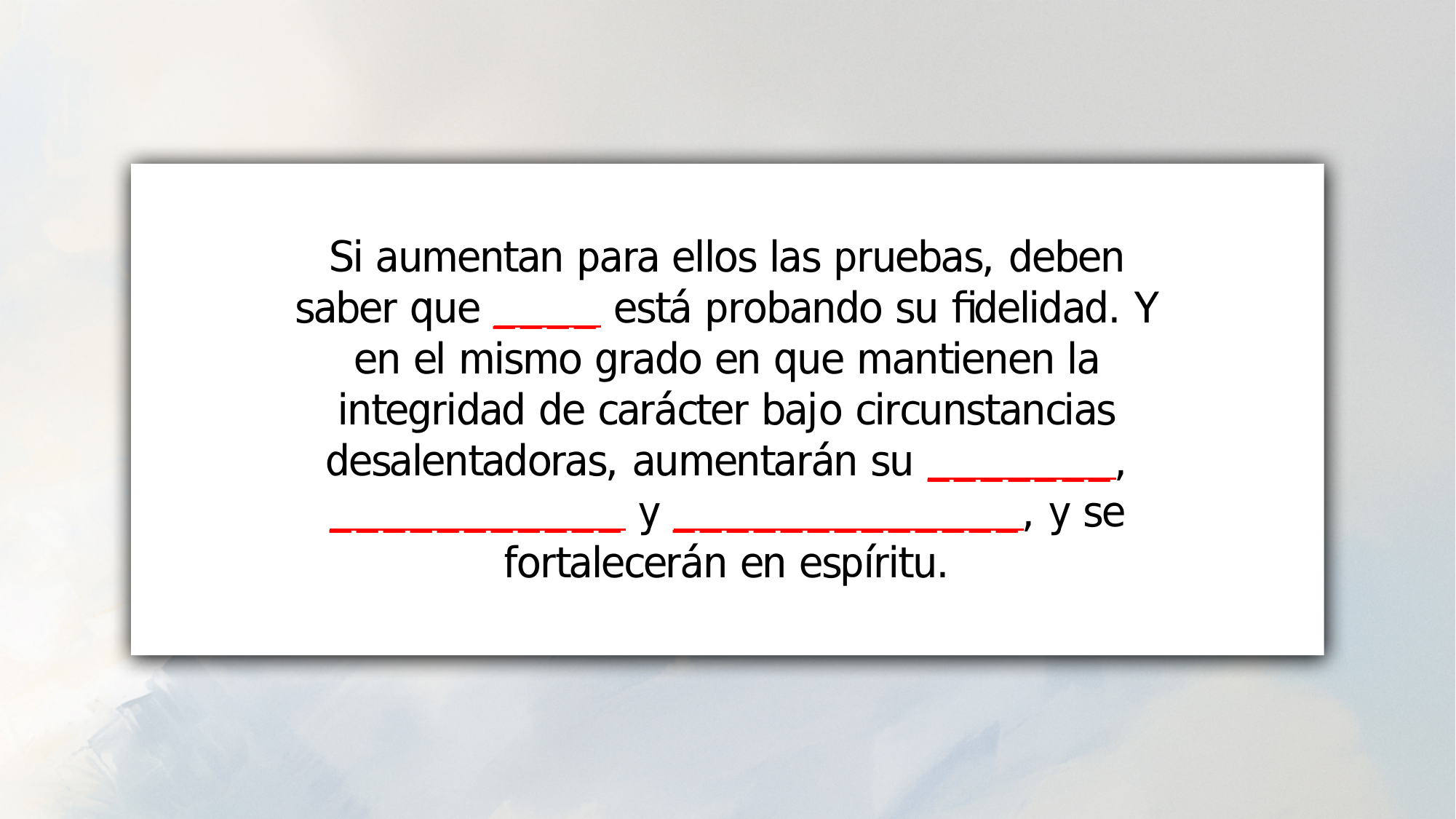

Si aumentan para ellos las pruebas, deben saber que ____ está probando su fidelidad. Y en el mismo grado en que mantienen la integridad de carácter bajo circunstancias desalentadoras, aumentarán su _______, ___________ y _____________, y se fortalecerán en espíritu.